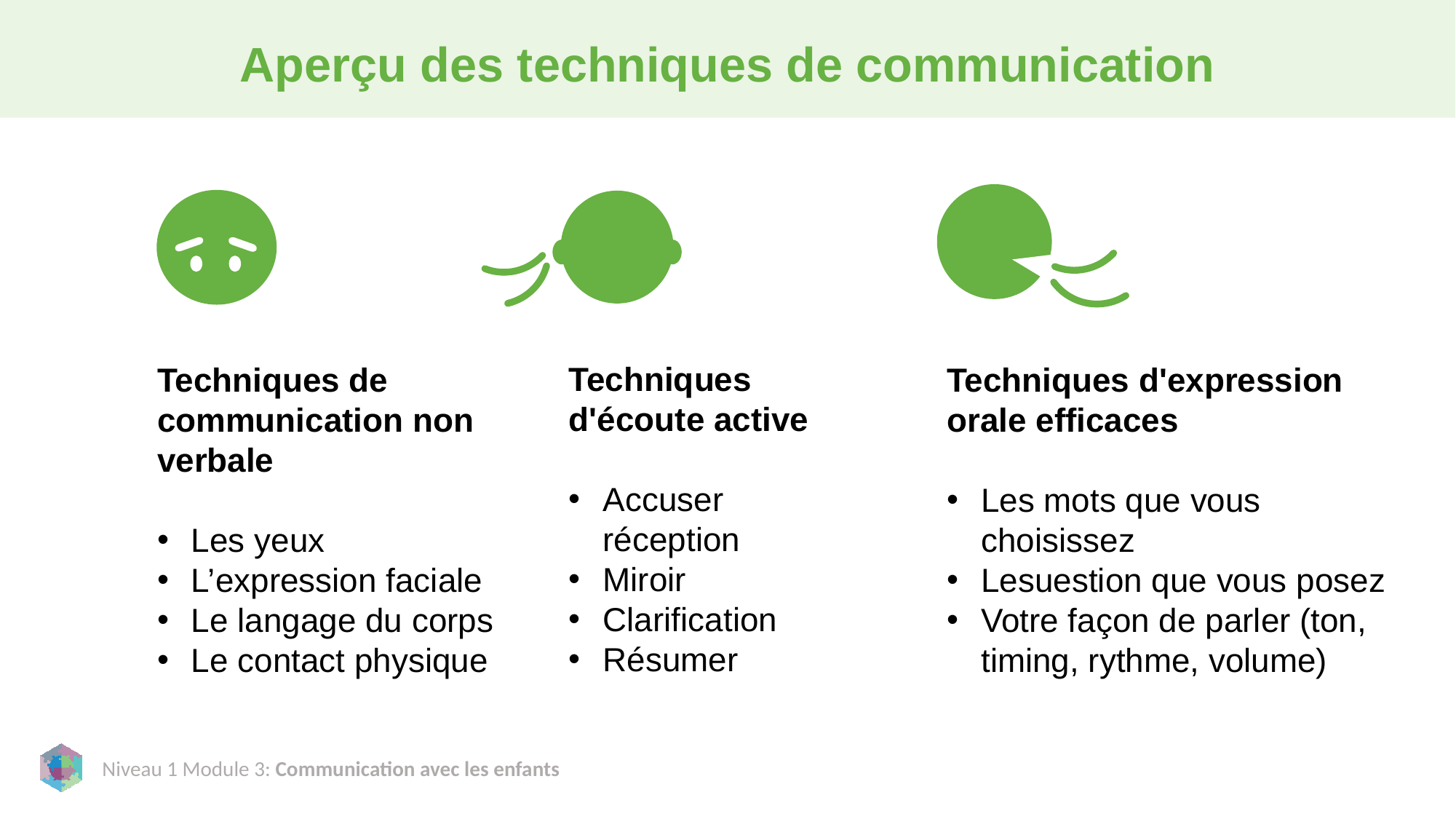

# Aperçu des techniques de communication

Techniques d'écoute active

Accuser réception
Miroir
Clarification
Résumer

Techniques de communication non verbale

Les yeux
L’expression faciale
Le langage du corps
Le contact physique
Techniques d'expression orale efficaces

Les mots que vous choisissez
Lesuestion que vous posez
Votre façon de parler (ton, timing, rythme, volume)